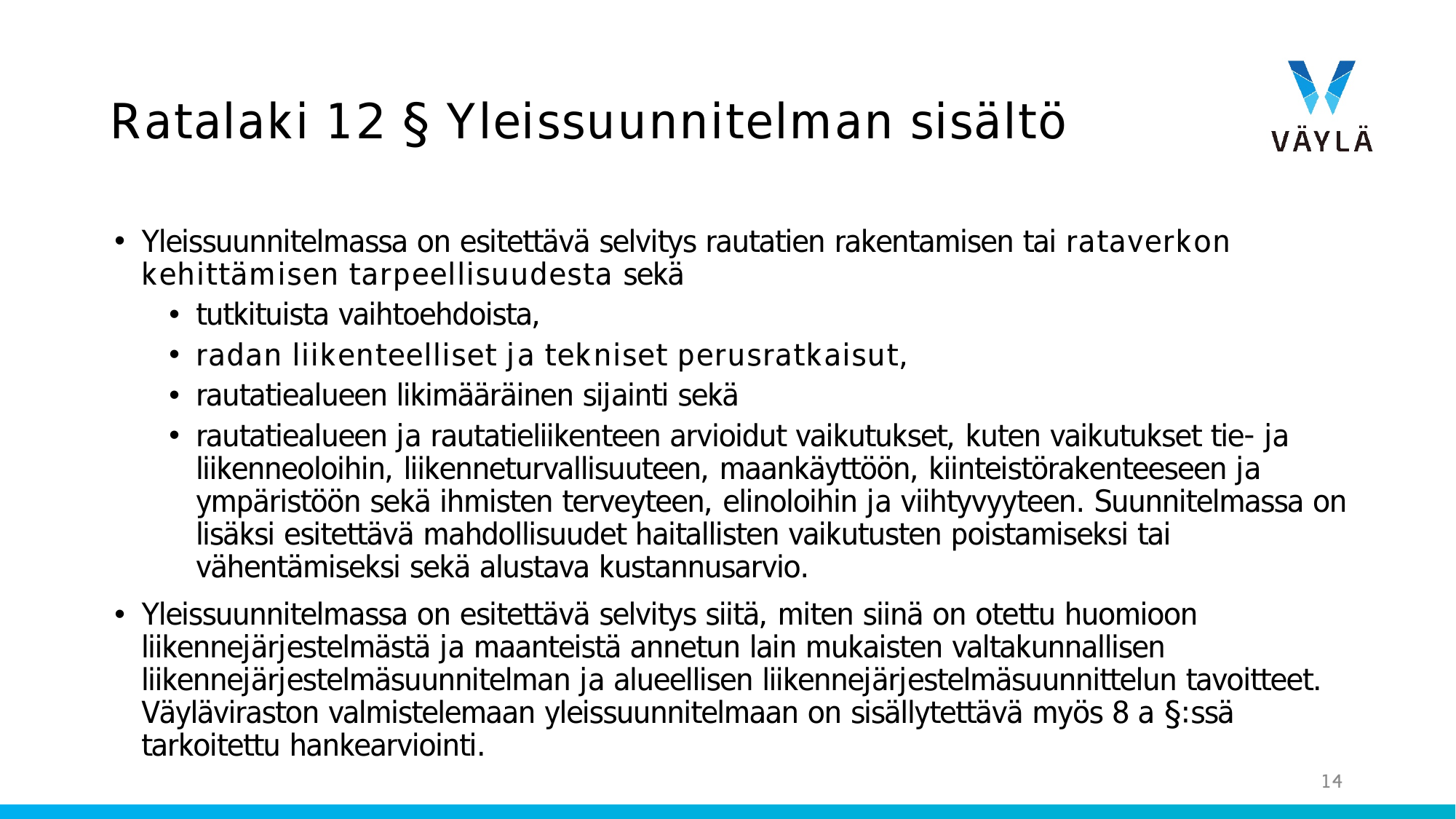

# Ratalaki 12 § Yleissuunnitelman sisältö
Yleissuunnitelmassa on esitettävä selvitys rautatien rakentamisen tai rataverkon kehittämisen tarpeellisuudesta sekä
tutkituista vaihtoehdoista,
radan liikenteelliset ja tekniset perusratkaisut,
rautatiealueen likimääräinen sijainti sekä
rautatiealueen ja rautatieliikenteen arvioidut vaikutukset, kuten vaikutukset tie- ja liikenneoloihin, liikenneturvallisuuteen, maankäyttöön, kiinteistörakenteeseen ja ympäristöön sekä ihmisten terveyteen, elinoloihin ja viihtyvyyteen. Suunnitelmassa on lisäksi esitettävä mahdollisuudet haitallisten vaikutusten poistamiseksi tai vähentämiseksi sekä alustava kustannusarvio.
Yleissuunnitelmassa on esitettävä selvitys siitä, miten siinä on otettu huomioon liikennejärjestelmästä ja maanteistä annetun lain mukaisten valtakunnallisen liikennejärjestelmäsuunnitelman ja alueellisen liikennejärjestelmäsuunnittelun tavoitteet. Väyläviraston valmistelemaan yleissuunnitelmaan on sisällytettävä myös 8 a §:ssä tarkoitettu hankearviointi.
14